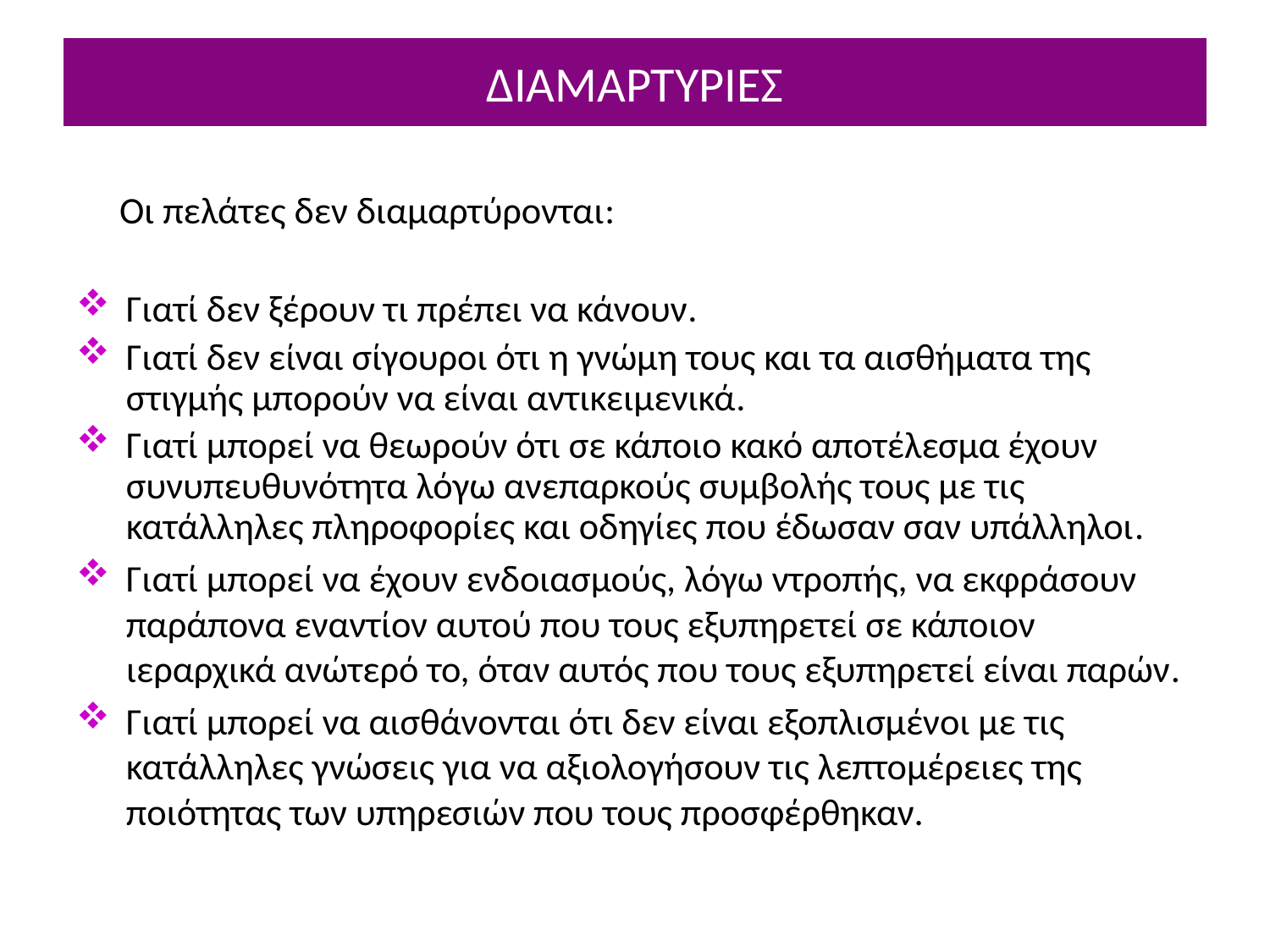

# ΔΙΑΜΑΡΤΥΡΙΕΣ
    Οι πελάτες δεν διαμαρτύρονται:

Γιατί δεν ξέρουν τι πρέπει να κάνουν.
Γιατί δεν είναι σίγουροι ότι η γνώμη τους και τα αισθήματα της στιγμής μπορούν να είναι αντικειμενικά.
Γιατί μπορεί να θεωρούν ότι σε κάποιο κακό αποτέλεσμα έχουν συνυπευθυνότητα λόγω ανεπαρκούς συμβολής τους με τις κατάλληλες πληροφορίες και οδηγίες που έδωσαν σαν υπάλληλοι.
Γιατί μπορεί να έχουν ενδοιασμούς, λόγω ντροπής, να εκφράσουν παράπονα εναντίον αυτού που τους εξυπηρετεί σε κάποιον ιεραρχικά ανώτερό το, όταν αυτός που τους εξυπηρετεί είναι παρών.
Γιατί μπορεί να αισθάνονται ότι δεν είναι εξοπλισμένοι με τις κατάλληλες γνώσεις για να αξιολογήσουν τις λεπτομέρειες της ποιότητας των υπηρεσιών που τους προσφέρθηκαν.